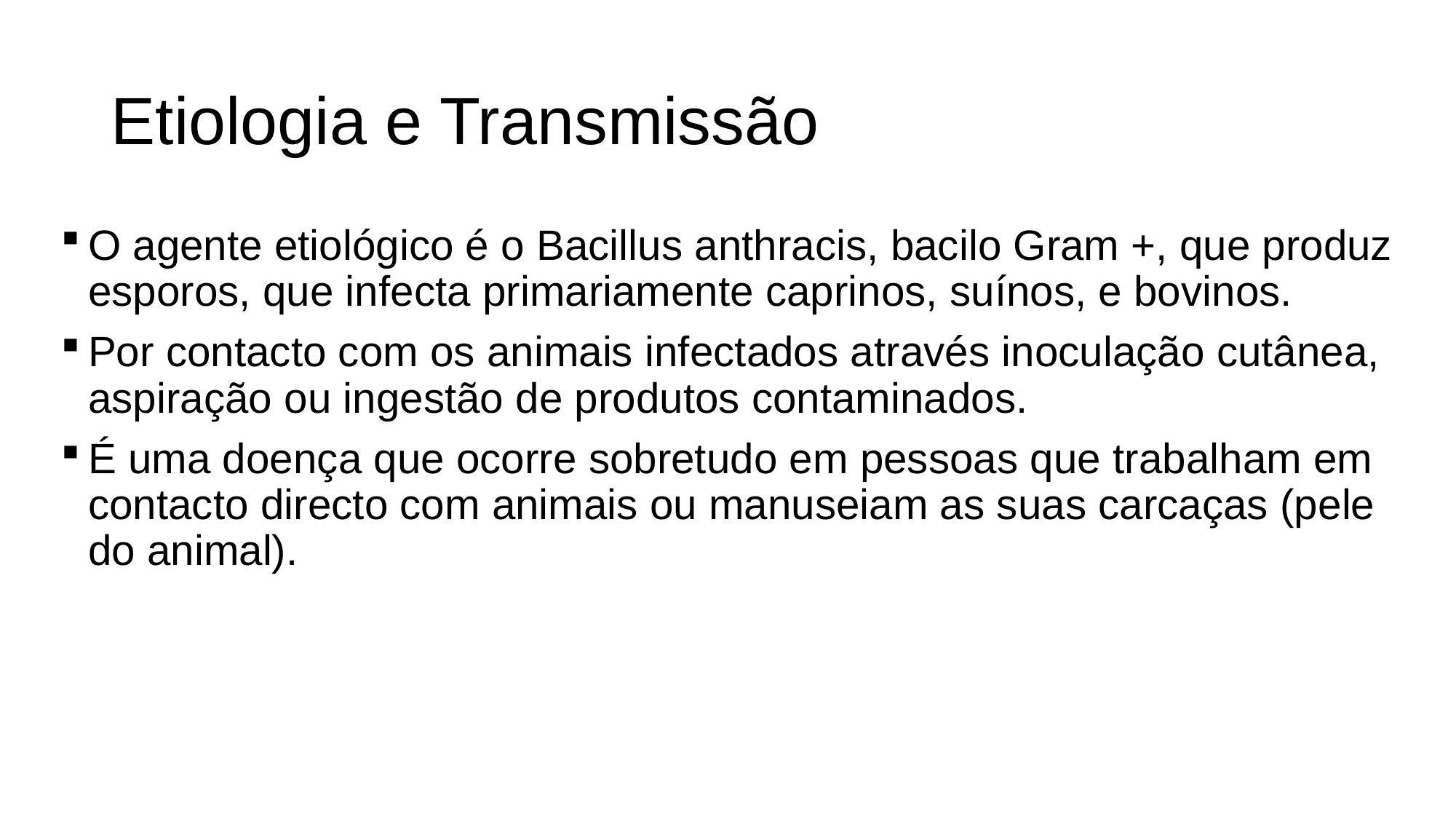

# Etiologia e Transmissão
O agente etiológico é o Bacillus anthracis, bacilo Gram +, que produz esporos, que infecta primariamente caprinos, suínos, e bovinos.
Por contacto com os animais infectados através inoculação cutânea, aspiração ou ingestão de produtos contaminados.
É uma doença que ocorre sobretudo em pessoas que trabalham em contacto directo com animais ou manuseiam as suas carcaças (pele do animal).